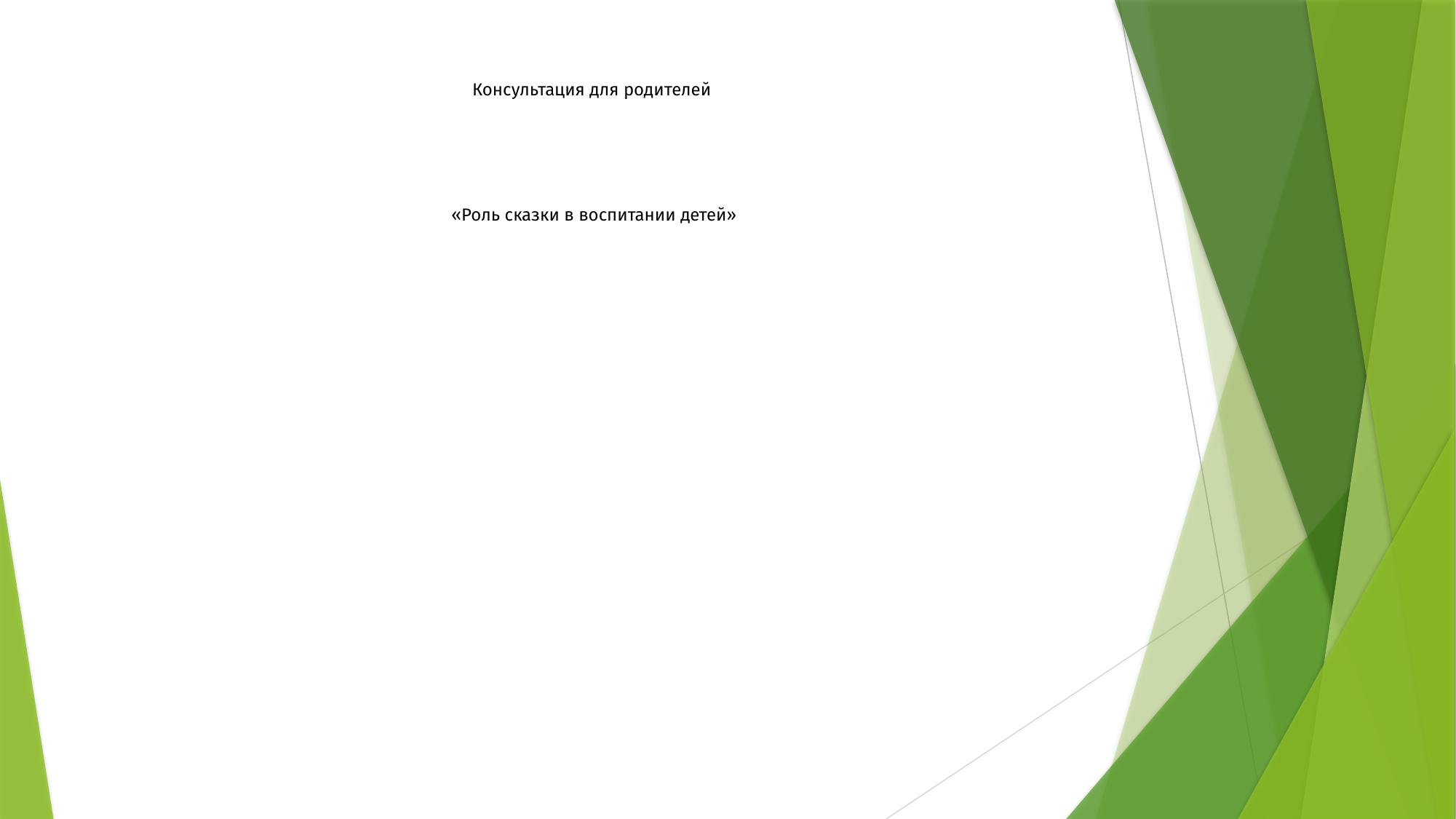

# Консультация для родителей «Роль сказки в воспитании детей»